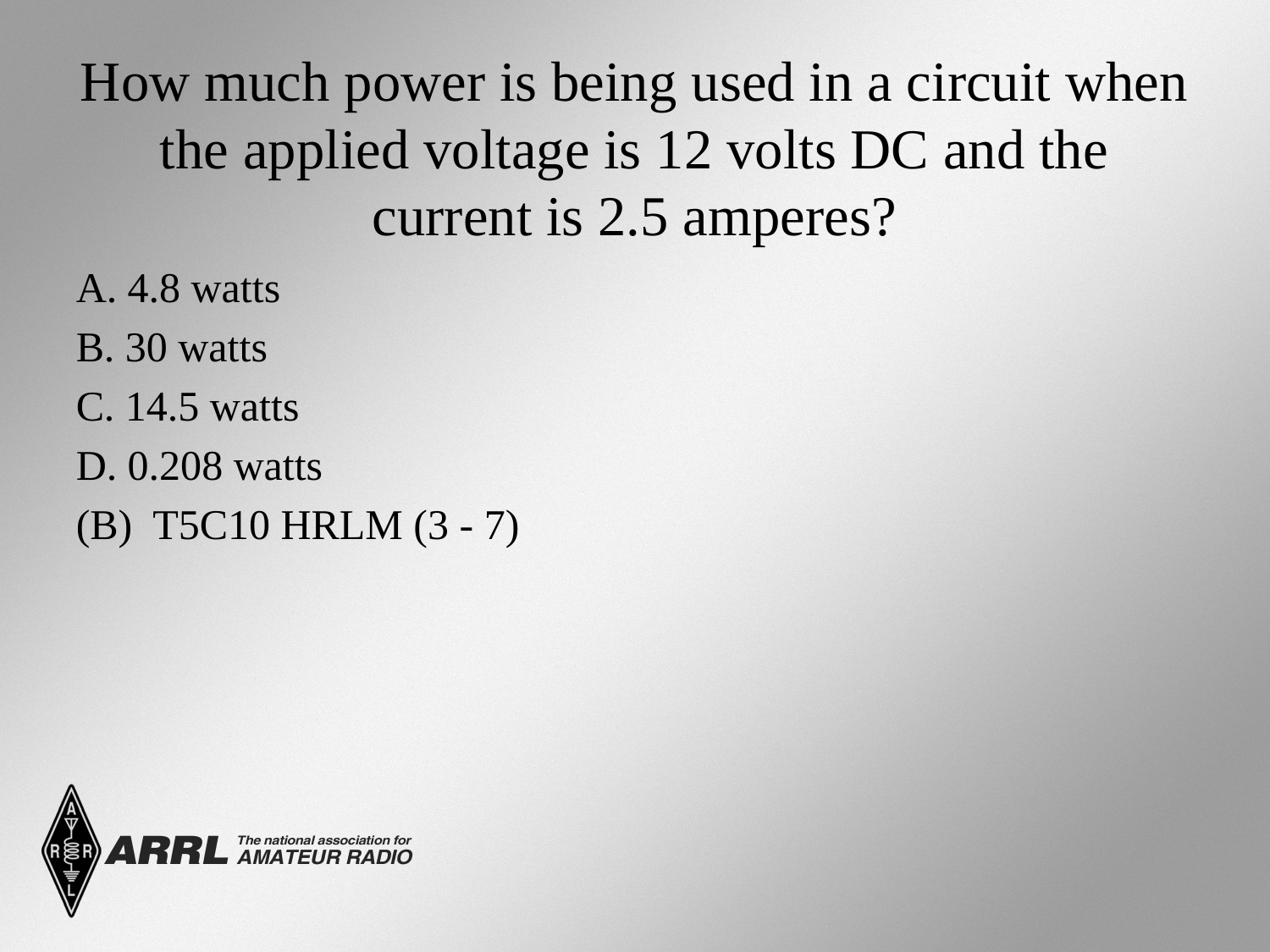

# How much power is being used in a circuit when the applied voltage is 12 volts DC and the current is 2.5 amperes?
A. 4.8 watts
B. 30 watts
C. 14.5 watts
D. 0.208 watts
(B)  T5C10 HRLM (3 - 7)